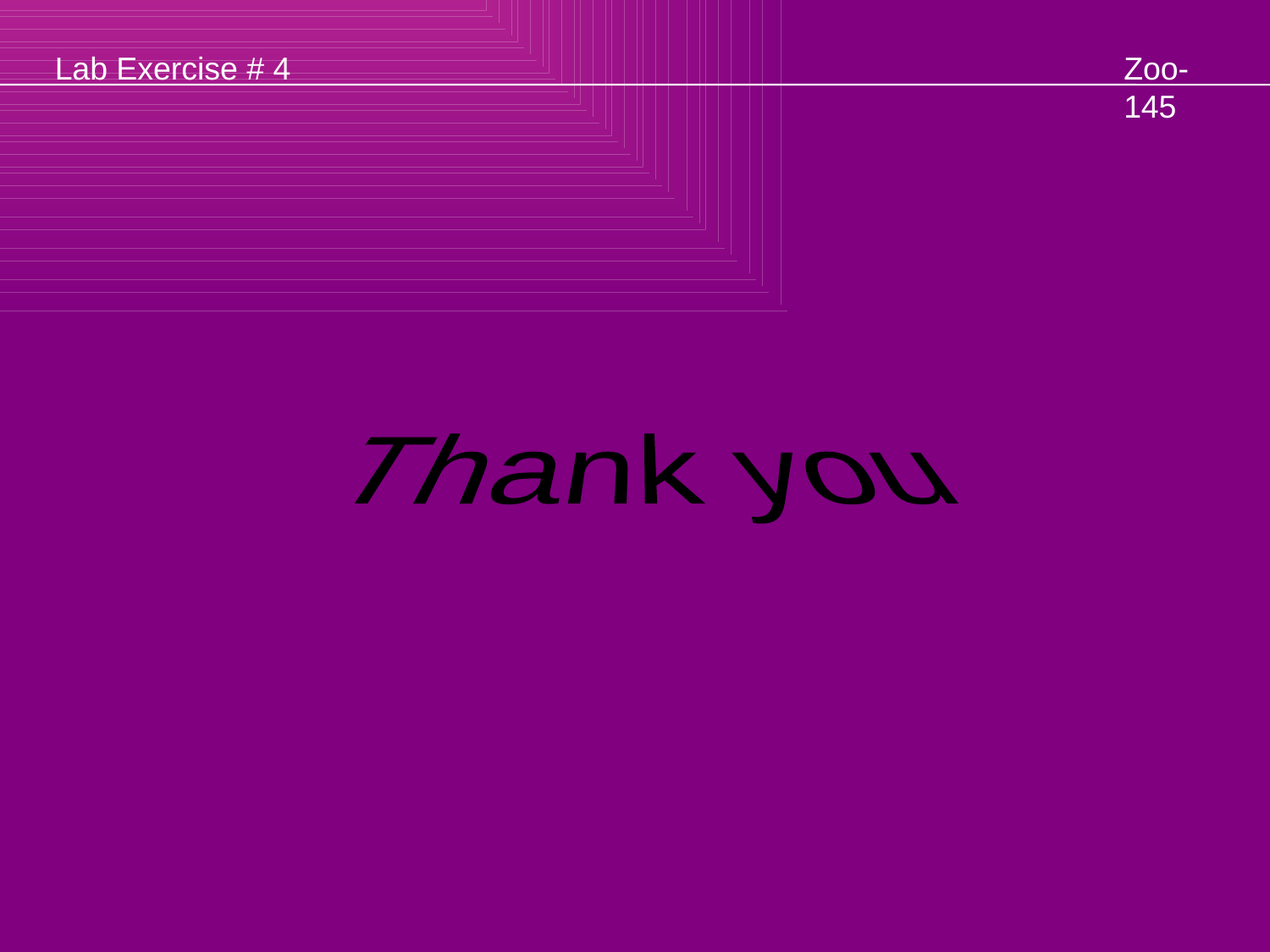

Lab Exercise # 4
Zoo- 145

Thank you